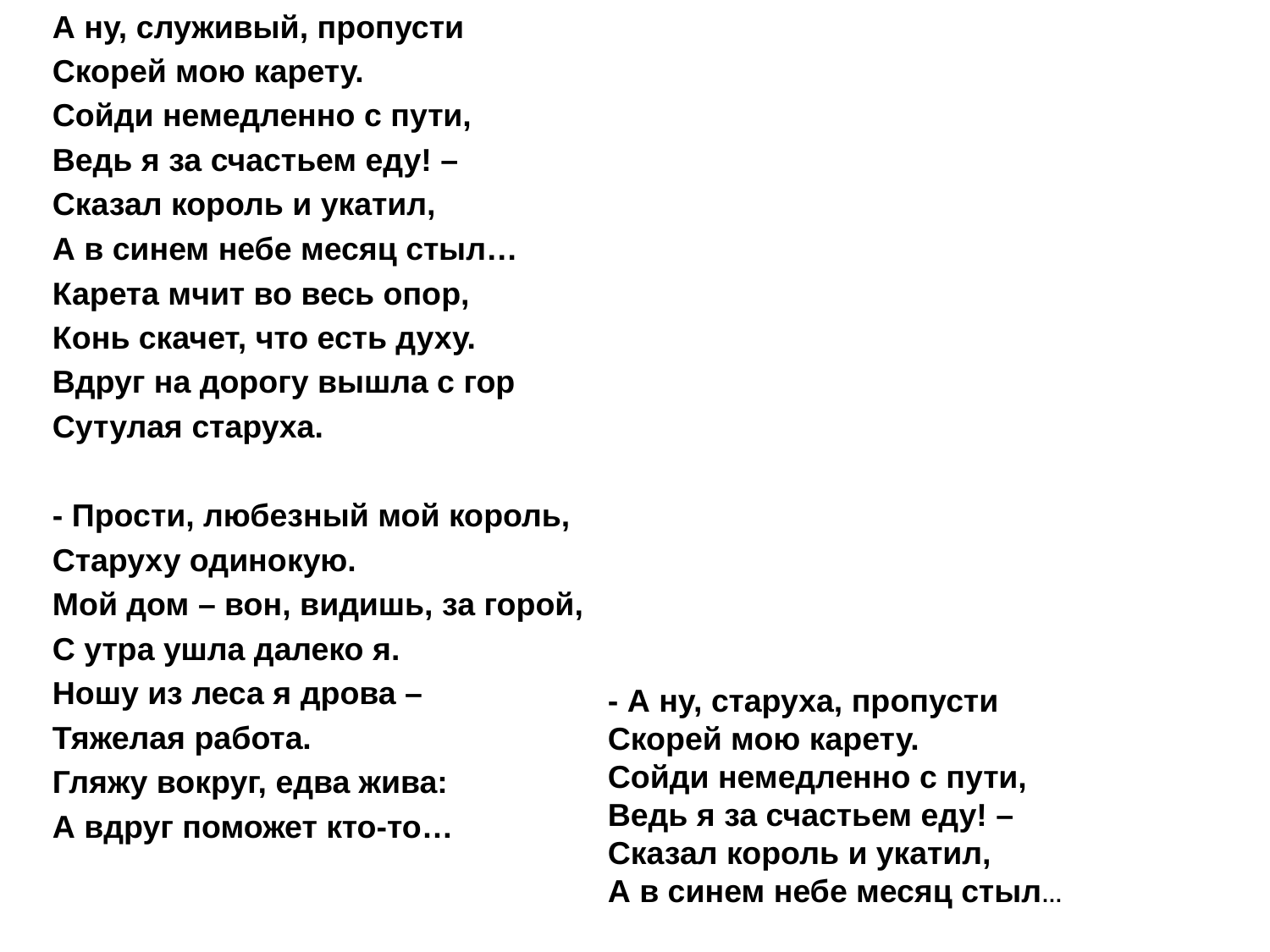

А ну, служивый, пропусти
Скорей мою карету.
Сойди немедленно с пути,
Ведь я за счастьем еду! –
Сказал король и укатил,
А в синем небе месяц стыл…
Карета мчит во весь опор,
Конь скачет, что есть духу.
Вдруг на дорогу вышла с гор
Сутулая старуха.

- Прости, любезный мой король,
Старуху одинокую.
Мой дом – вон, видишь, за горой,
С утра ушла далеко я.
Ношу из леса я дрова –
Тяжелая работа.
Гляжу вокруг, едва жива:
А вдруг поможет кто-то…

- А ну, старуха, пропусти
Скорей мою карету.
Сойди немедленно с пути,
Ведь я за счастьем еду! –
Сказал король и укатил,
А в синем небе месяц стыл…